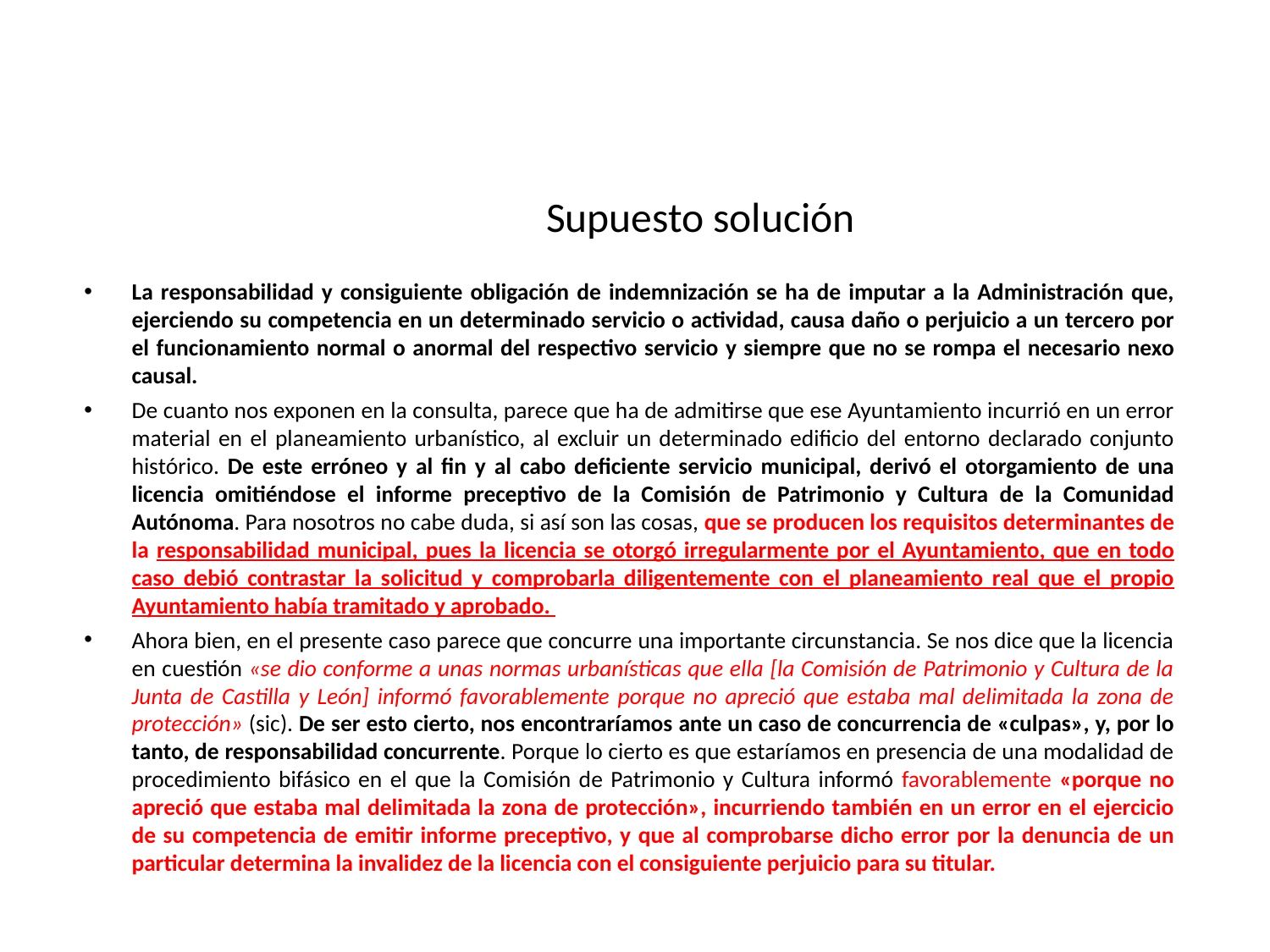

# Supuesto solución
La responsabilidad y consiguiente obligación de indemnización se ha de imputar a la Administración que, ejerciendo su competencia en un determinado servicio o actividad, causa daño o perjuicio a un tercero por el funcionamiento normal o anormal del respectivo servicio y siempre que no se rompa el necesario nexo causal.
De cuanto nos exponen en la consulta, parece que ha de admitirse que ese Ayuntamiento incurrió en un error material en el planeamiento urbanístico, al excluir un determinado edificio del entorno declarado conjunto histórico. De este erróneo y al fin y al cabo deficiente servicio municipal, derivó el otorgamiento de una licencia omitiéndose el informe preceptivo de la Comisión de Patrimonio y Cultura de la Comunidad Autónoma. Para nosotros no cabe duda, si así son las cosas, que se producen los requisitos determinantes de la responsabilidad municipal, pues la licencia se otorgó irregularmente por el Ayuntamiento, que en todo caso debió contrastar la solicitud y comprobarla diligentemente con el planeamiento real que el propio Ayuntamiento había tramitado y aprobado.
Ahora bien, en el presente caso parece que concurre una importante circunstancia. Se nos dice que la licencia en cuestión «se dio conforme a unas normas urbanísticas que ella [la Comisión de Patrimonio y Cultura de la Junta de Castilla y León] informó favorablemente porque no apreció que estaba mal delimitada la zona de protección» (sic). De ser esto cierto, nos encontraríamos ante un caso de concurrencia de «culpas», y, por lo tanto, de responsabilidad concurrente. Porque lo cierto es que estaríamos en presencia de una modalidad de procedimiento bifásico en el que la Comisión de Patrimonio y Cultura informó favorablemente «porque no apreció que estaba mal delimitada la zona de protección», incurriendo también en un error en el ejercicio de su competencia de emitir informe preceptivo, y que al comprobarse dicho error por la denuncia de un particular determina la invalidez de la licencia con el consiguiente perjuicio para su titular.